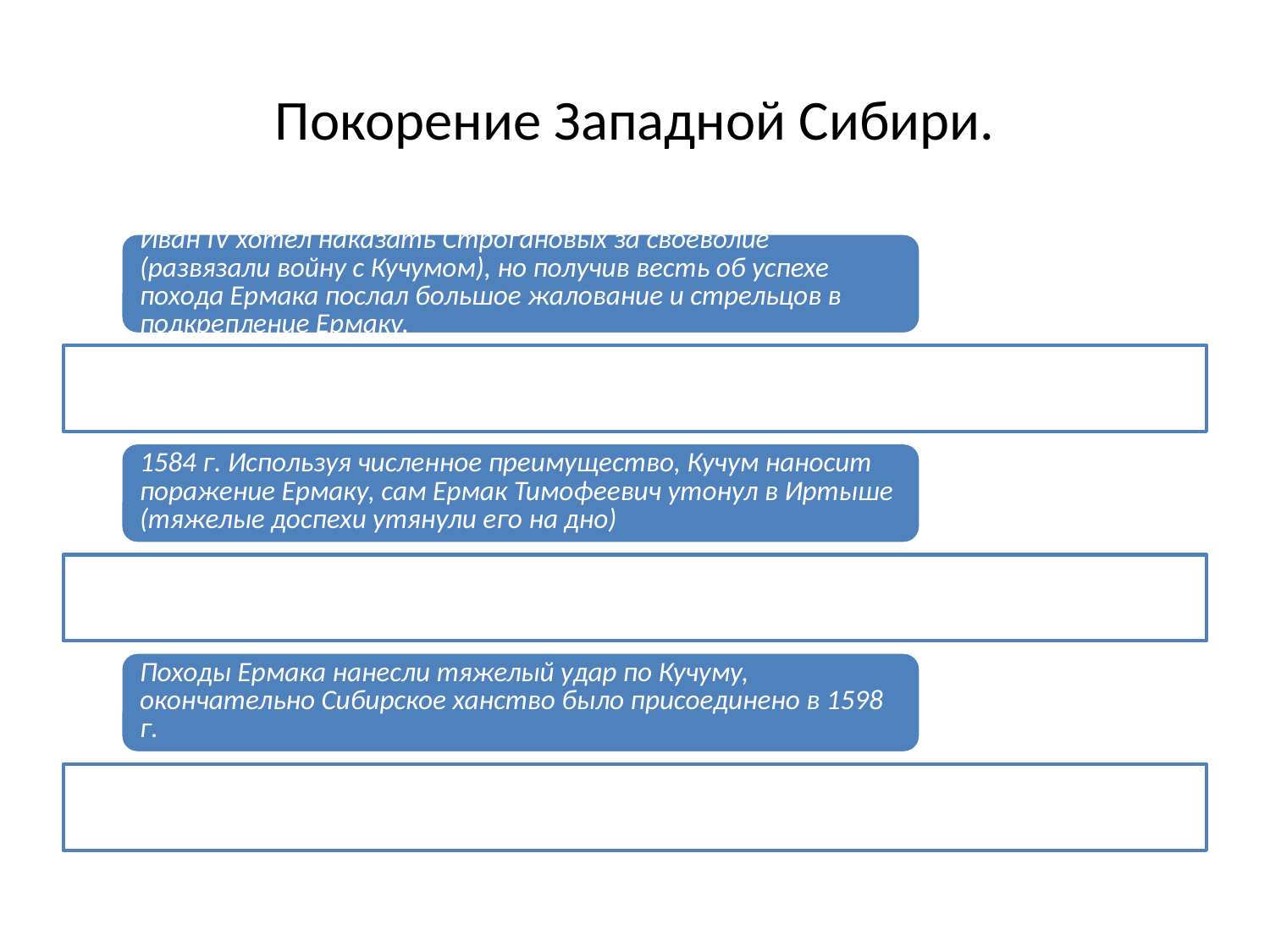

# Покорение Западной Сибири.
Иван IV хотел наказать Строгановых за своеволие (развязали войну с Кучумом), но получив весть об успехе похода Ермака послал большое жалование и стрельцов в подкрепление Ермаку.
1584 г. Используя численное преимущество, Кучум наносит поражение Ермаку, сам Ермак Тимофеевич утонул в Иртыше (тяжелые доспехи утянули его на дно)
Походы Ермака нанесли тяжелый удар по Кучуму, окончательно Сибирское ханство было присоединено в 1598 г.